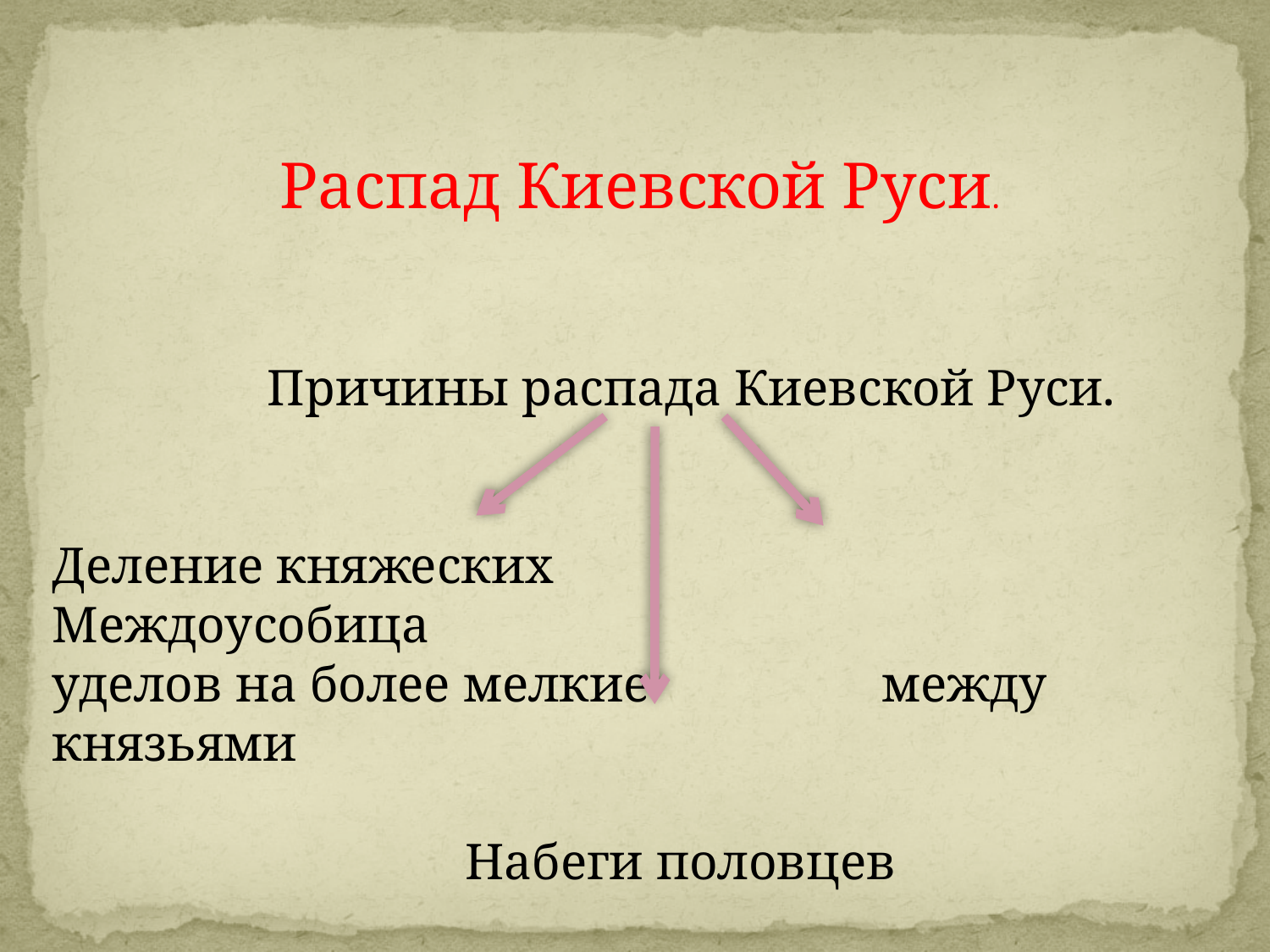

Распад Киевской Руси.

        Причины распада Киевской Руси.

Деление княжеских                         Междоусобица
уделов на более мелкие                  между князьями

                                Набеги половцев